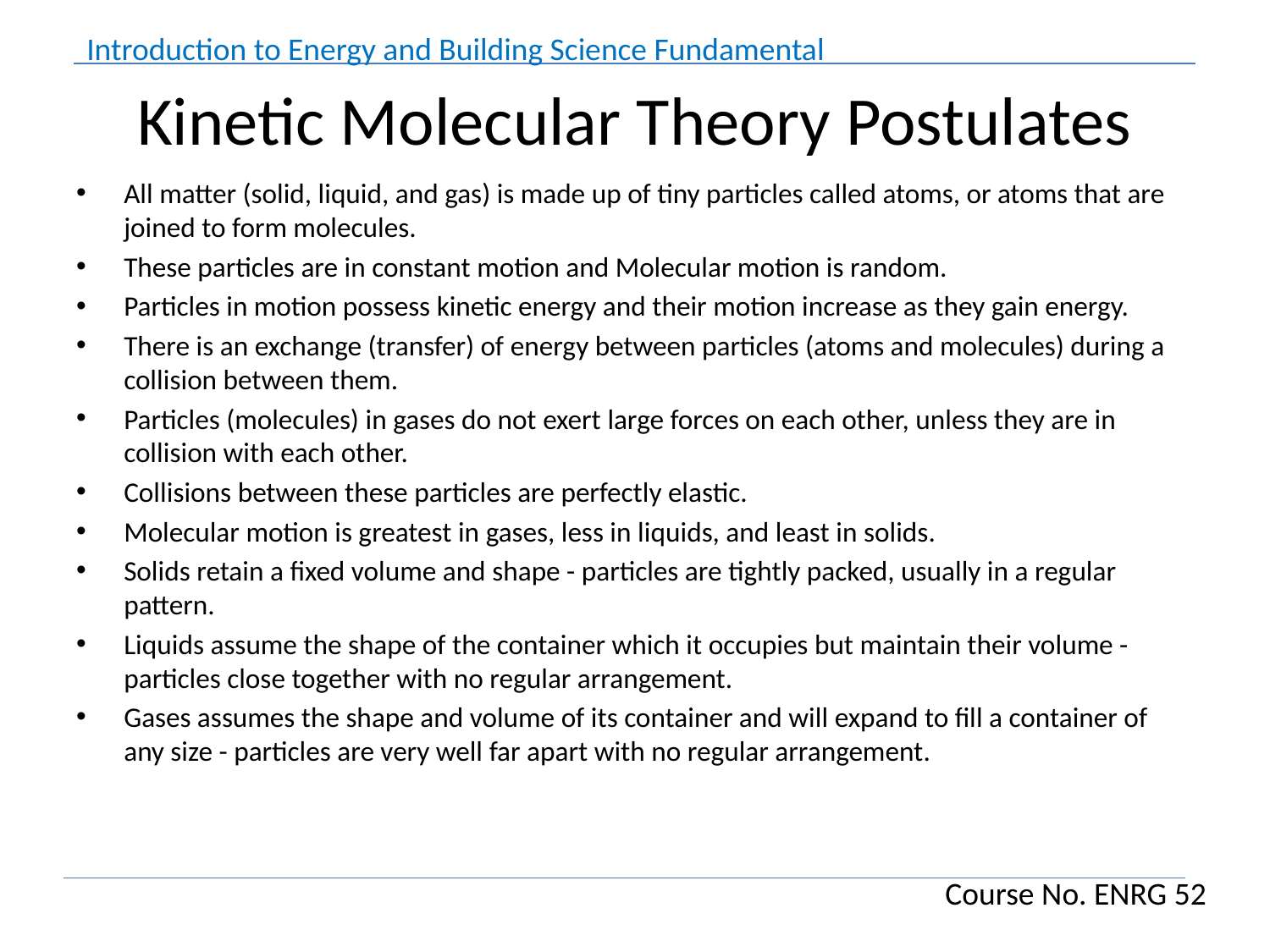

# Kinetic Molecular Theory Postulates
All matter (solid, liquid, and gas) is made up of tiny particles called atoms, or atoms that are joined to form molecules.
These particles are in constant motion and Molecular motion is random.
Particles in motion possess kinetic energy and their motion increase as they gain energy.
There is an exchange (transfer) of energy between particles (atoms and molecules) during a collision between them.
Particles (molecules) in gases do not exert large forces on each other, unless they are in collision with each other.
Collisions between these particles are perfectly elastic.
Molecular motion is greatest in gases, less in liquids, and least in solids.
Solids retain a fixed volume and shape - particles are tightly packed, usually in a regular pattern.
Liquids assume the shape of the container which it occupies but maintain their volume - particles close together with no regular arrangement.
Gases assumes the shape and volume of its container and will expand to fill a container of any size - particles are very well far apart with no regular arrangement.